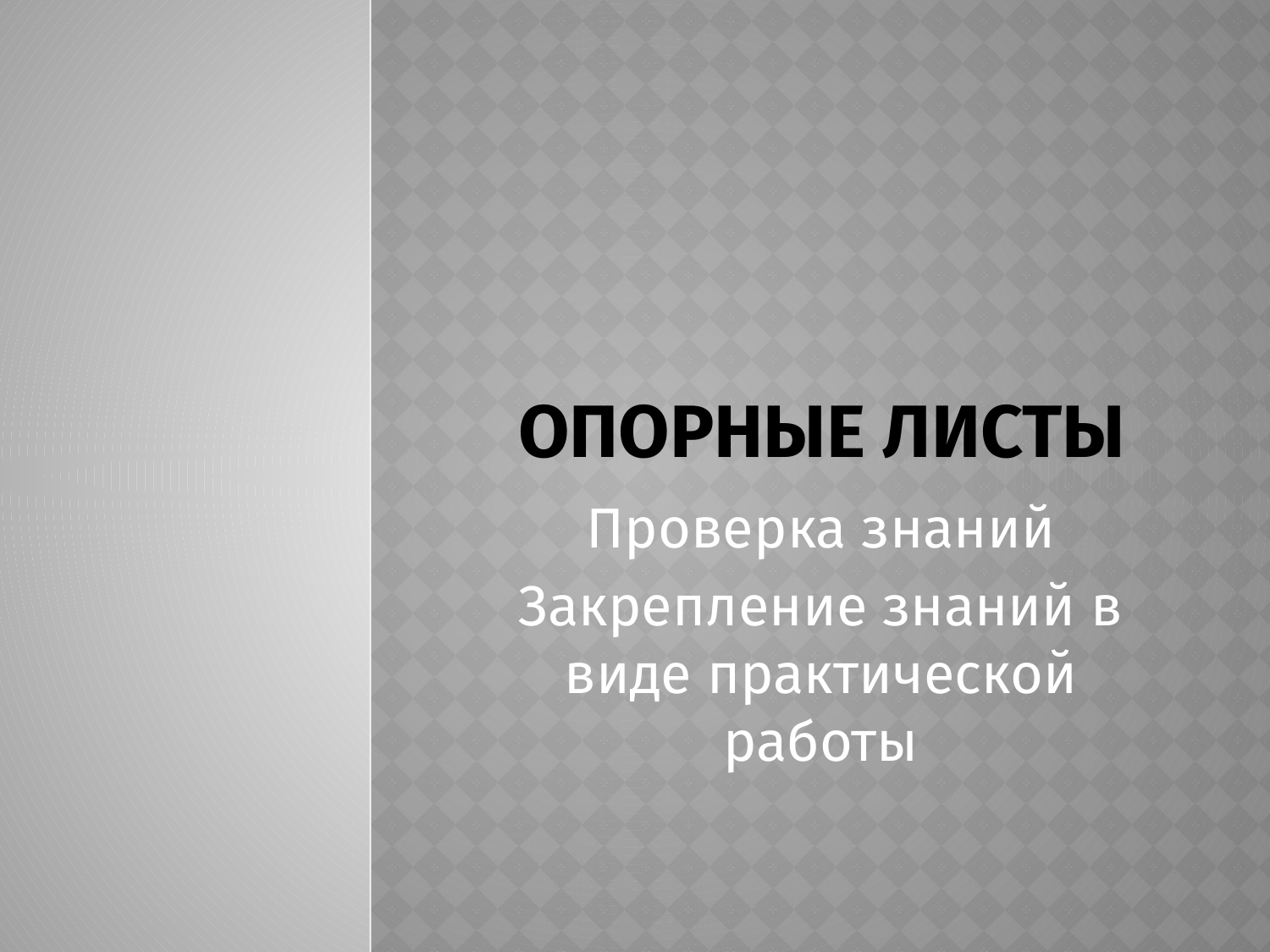

# Опорные листы
Проверка знаний
Закрепление знаний в виде практической работы